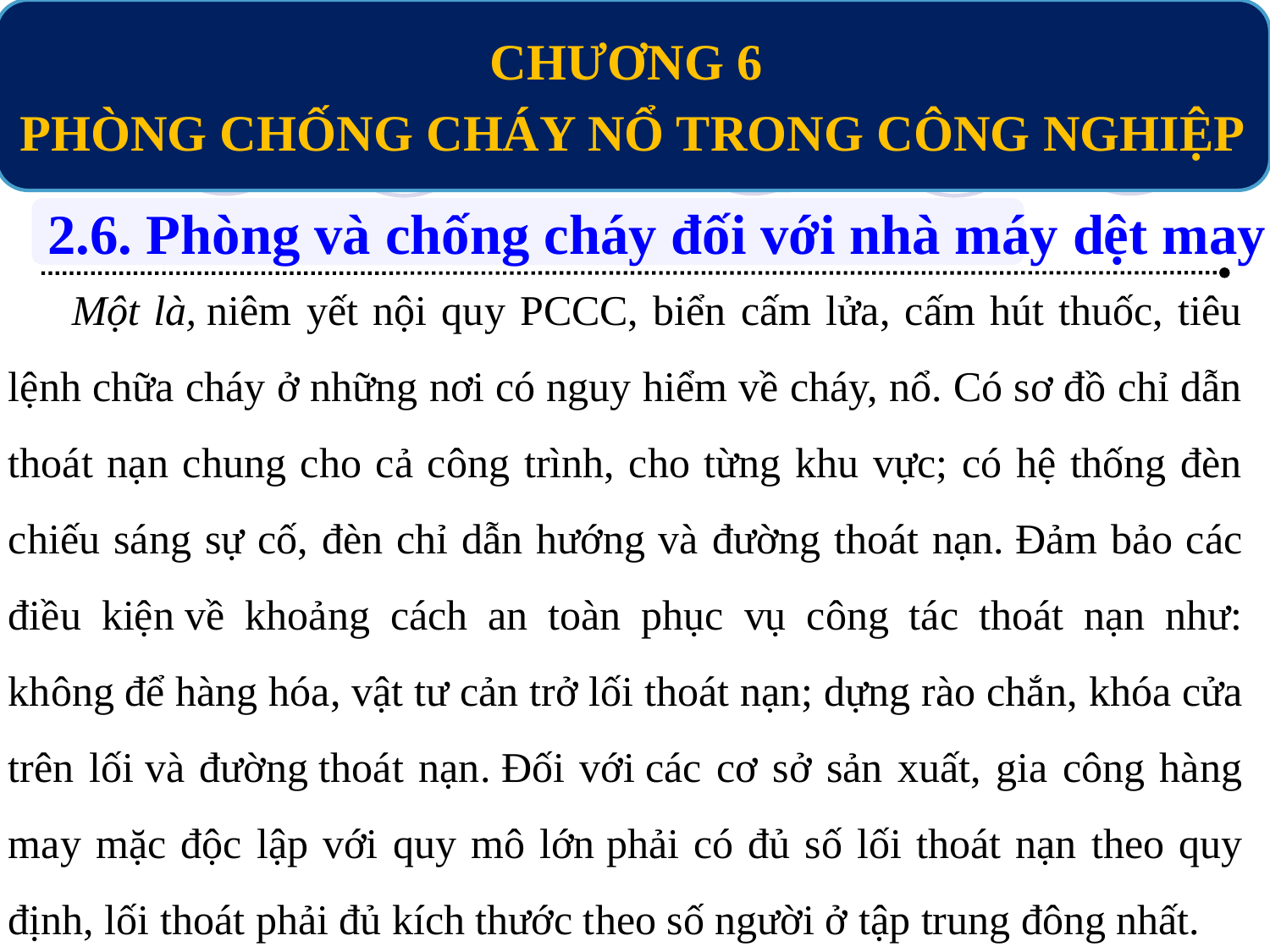

CHƯƠNG 6
PHÒNG CHỐNG CHÁY NỔ TRONG CÔNG NGHIỆP

2.6. Phòng và chống cháy đối với nhà máy dệt may
Một là, niêm yết nội quy PCCC, biển cấm lửa, cấm hút thuốc, tiêu lệnh chữa cháy ở những nơi có nguy hiểm về cháy, nổ. Có sơ đồ chỉ dẫn thoát nạn chung cho cả công trình, cho từng khu vực; có hệ thống đèn chiếu sáng sự cố, đèn chỉ dẫn hướng và đường thoát nạn. Đảm bảo các điều kiện về khoảng cách an toàn phục vụ công tác thoát nạn như: không để hàng hóa, vật tư cản trở lối thoát nạn; dựng rào chắn, khóa cửa trên lối và đường thoát nạn. Đối với các cơ sở sản xuất, gia công hàng may mặc độc lập với quy mô lớn phải có đủ số lối thoát nạn theo quy định, lối thoát phải đủ kích thước theo số người ở tập trung đông nhất.